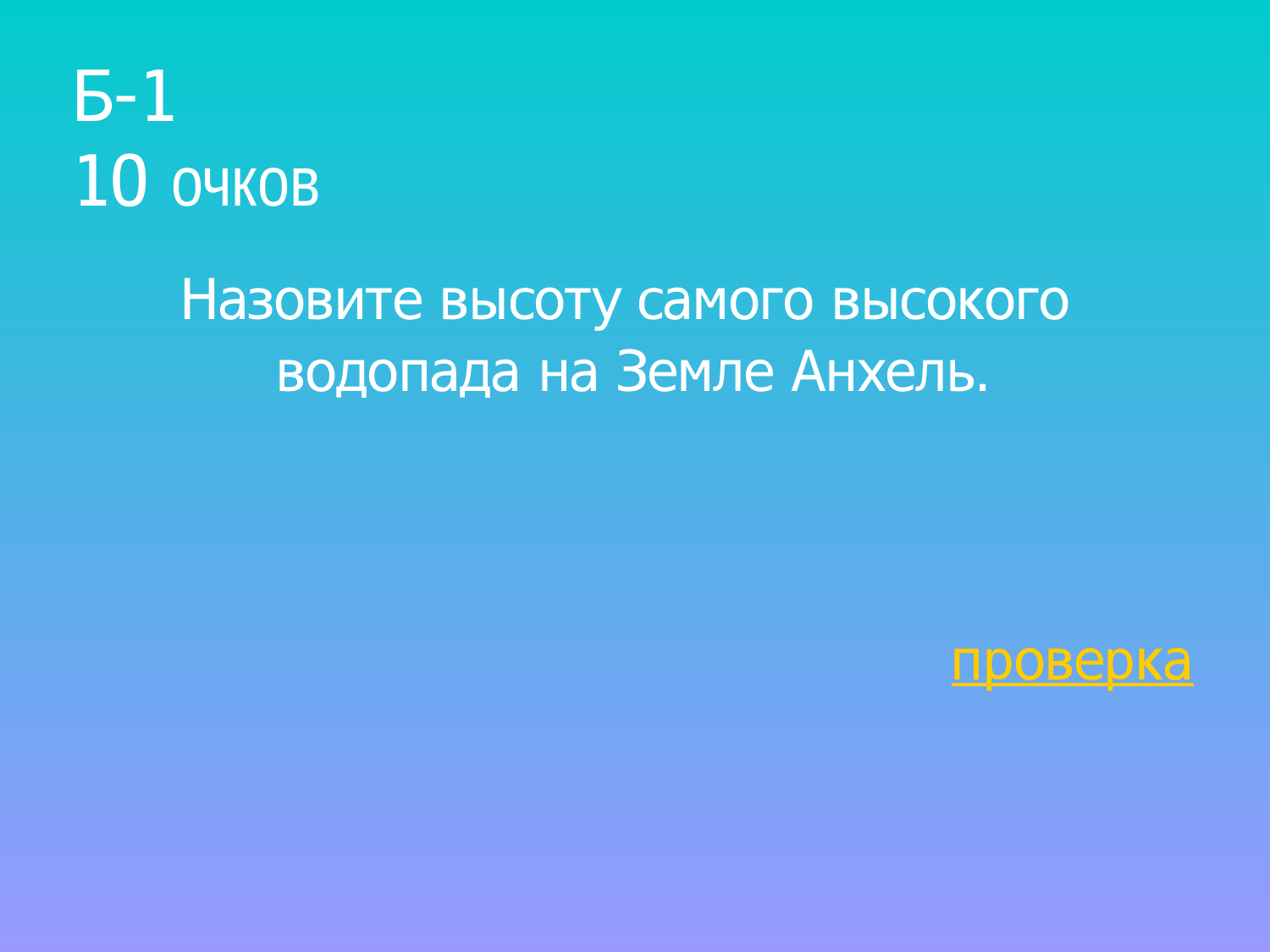

# Б-1 10 очков
Назовите высоту самого высокого
водопада на Земле Анхель.

проверка